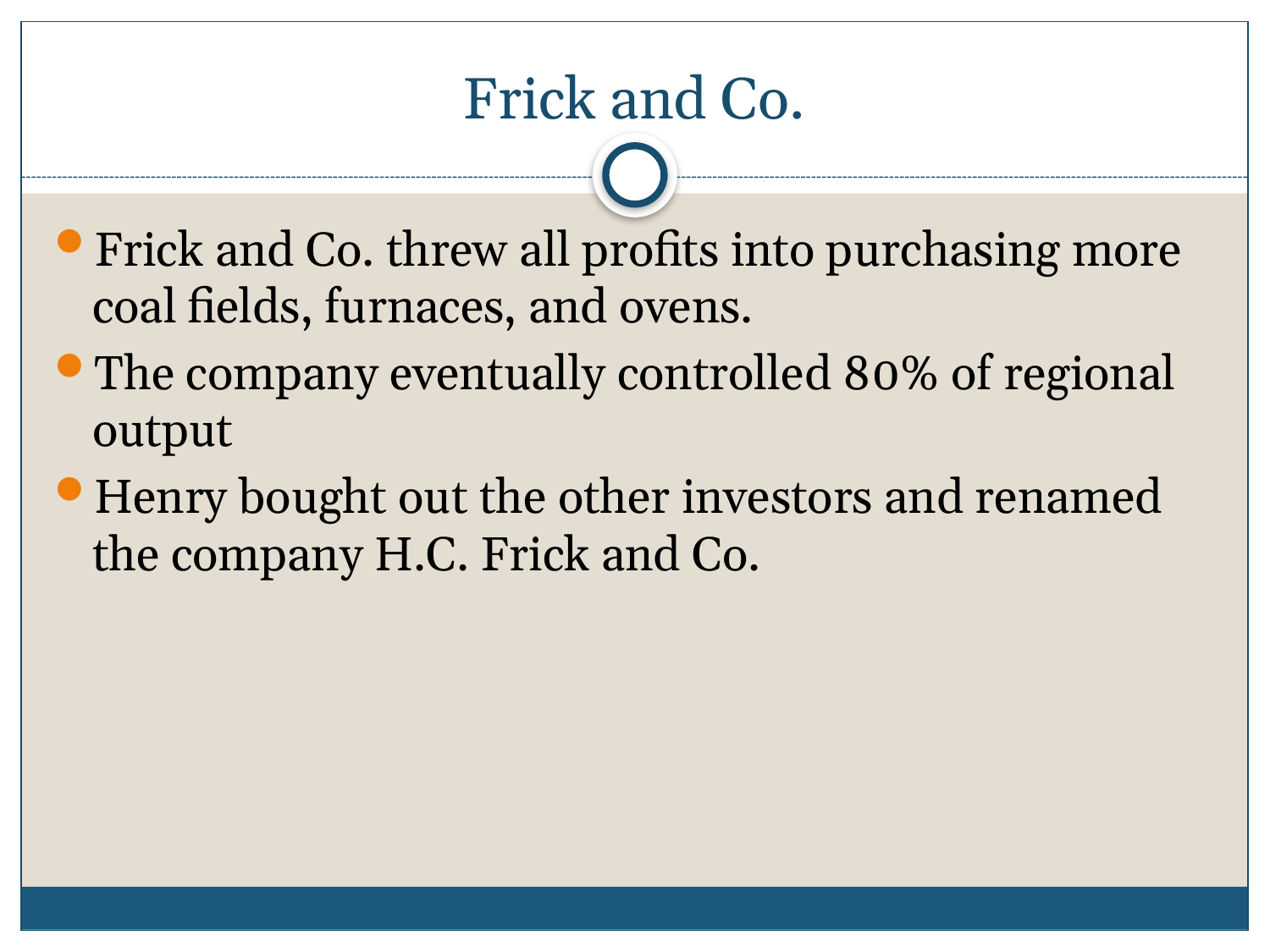

# Frick and Co.
Frick and Co. threw all profits into purchasing more coal fields, furnaces, and ovens.
The company eventually controlled 80% of regional output
Henry bought out the other investors and renamed the company H.C. Frick and Co.